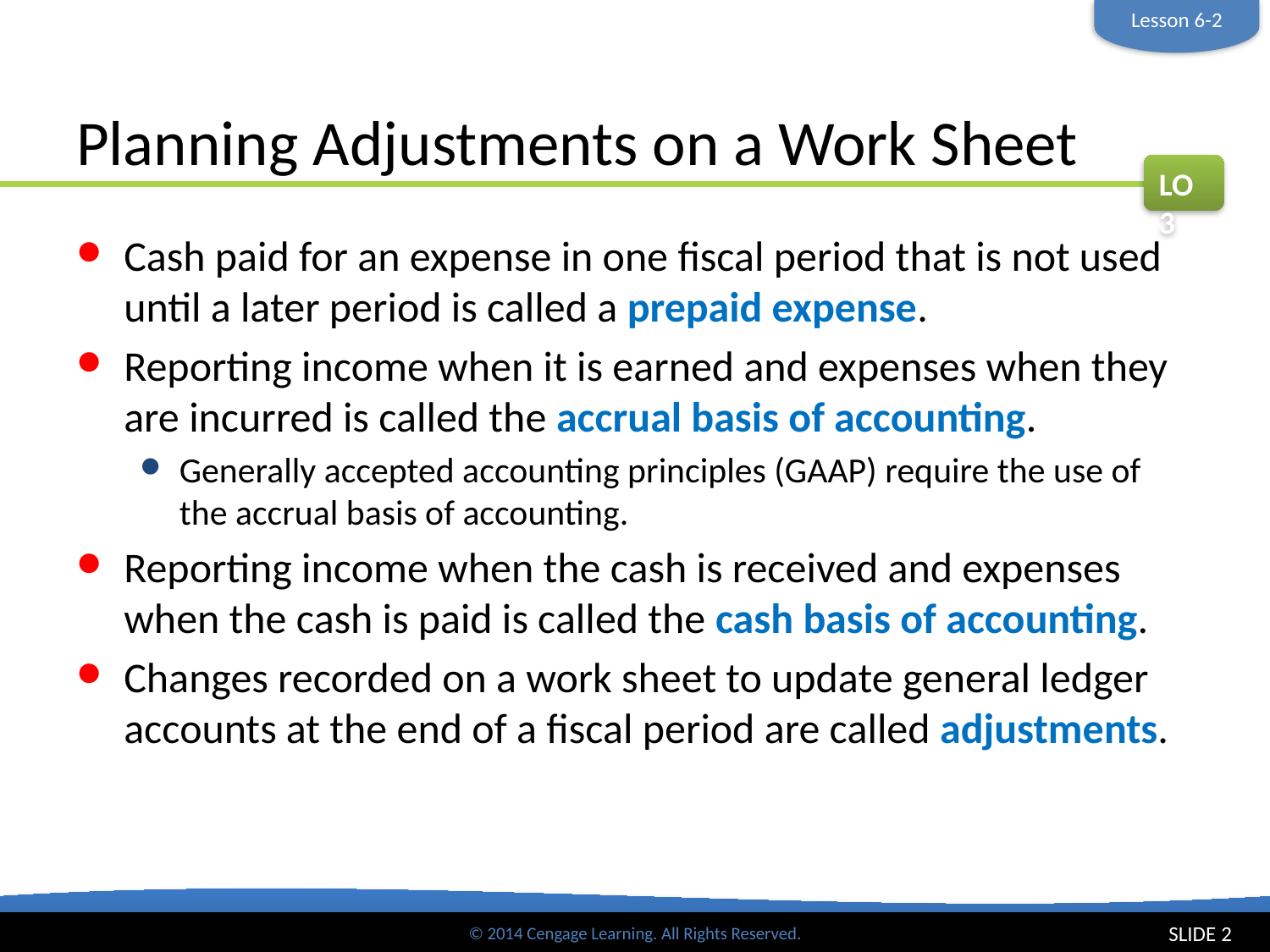

Lesson 6-2

# Planning Adjustments on a Work Sheet
LO3
Cash paid for an expense in one fiscal period that is not used until a later period is called a prepaid expense.
Reporting income when it is earned and expenses when they are incurred is called the accrual basis of accounting.
Generally accepted accounting principles (GAAP) require the use of the accrual basis of accounting.
Reporting income when the cash is received and expenses when the cash is paid is called the cash basis of accounting.
Changes recorded on a work sheet to update general ledger accounts at the end of a fiscal period are called adjustments.
SLIDE 2